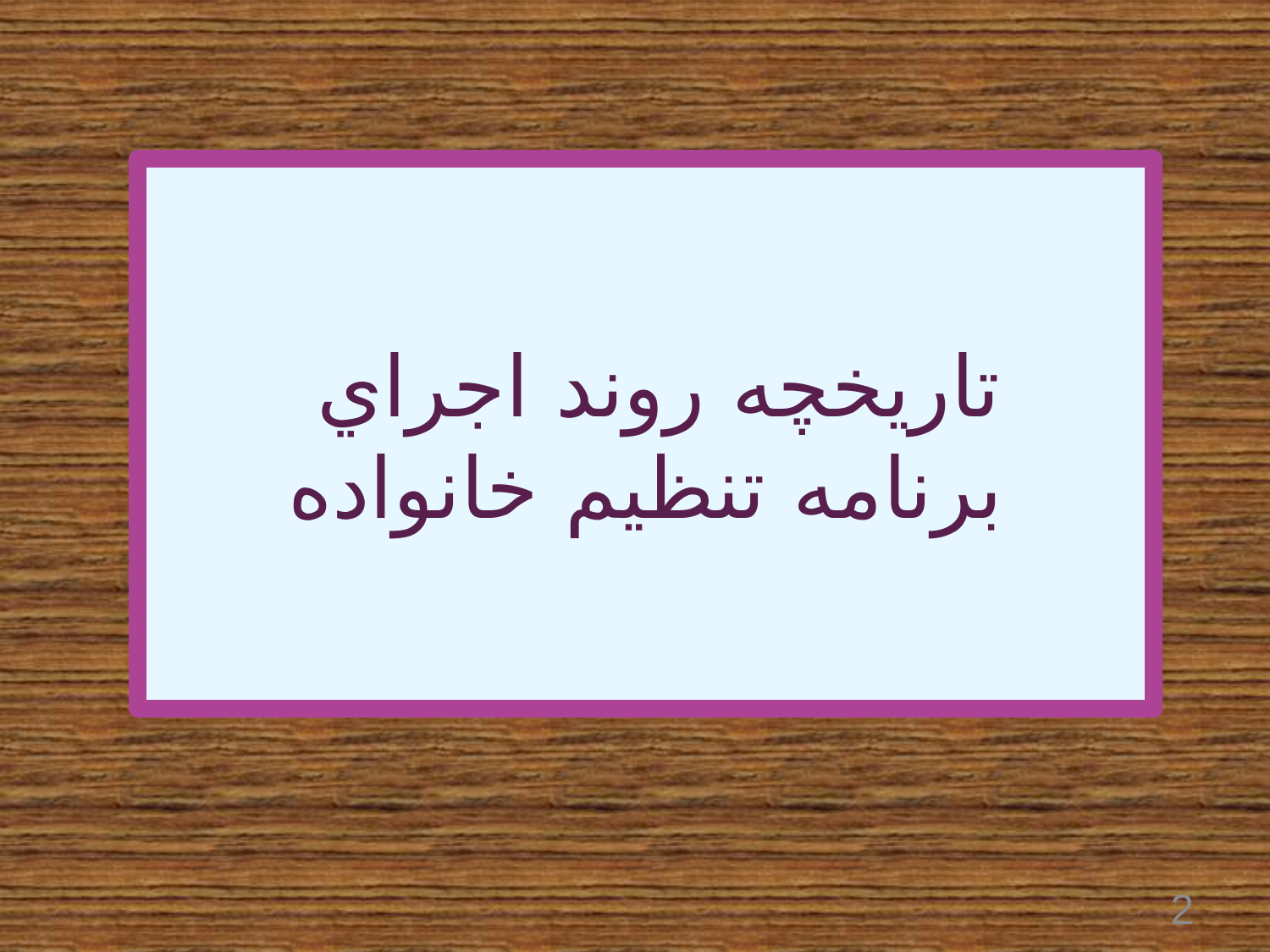

# تاريخچه روند اجراي برنامه تنظيم خانواده
2